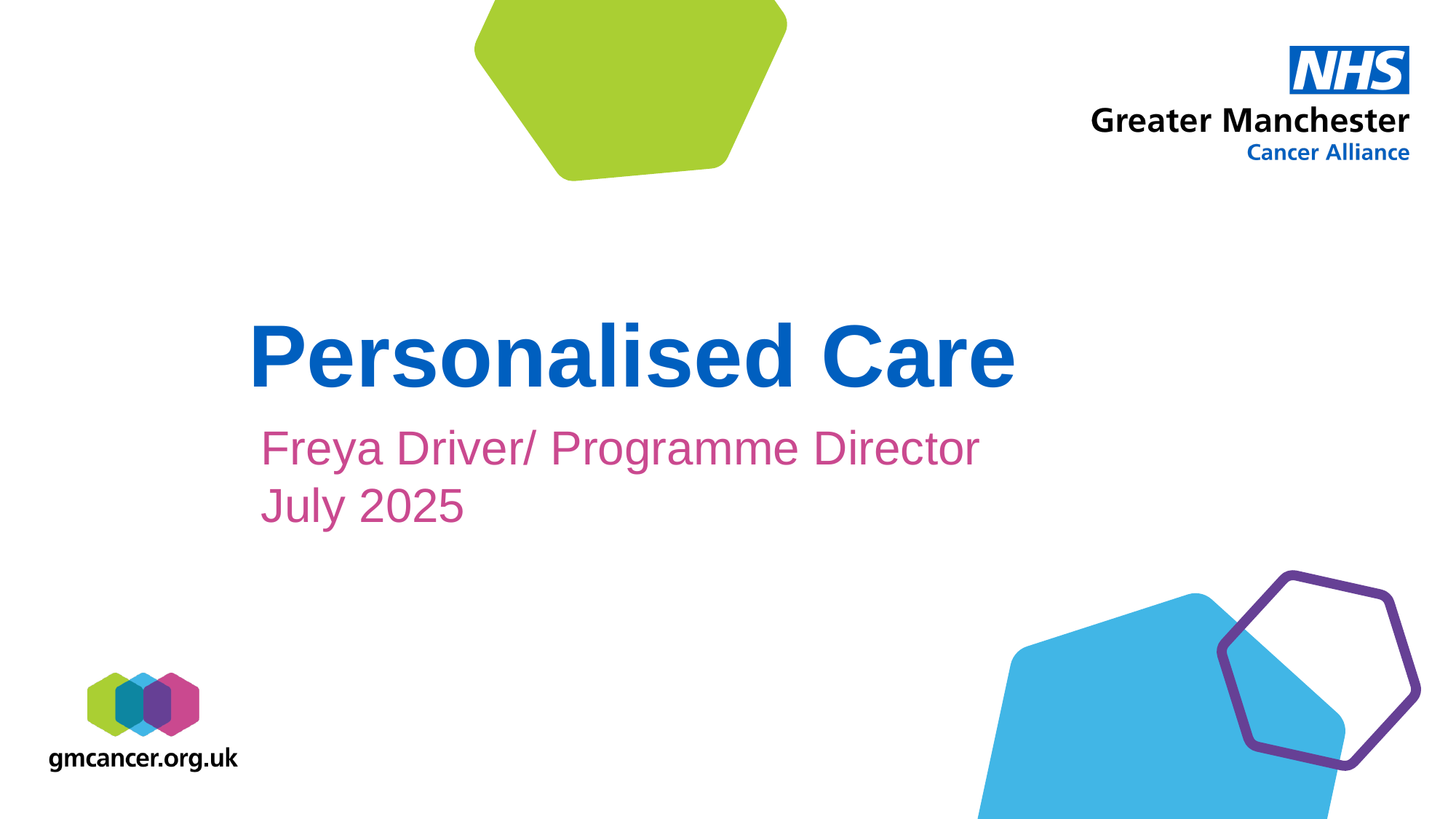

Personalised Care
Freya Driver/ Programme Director
July 2025